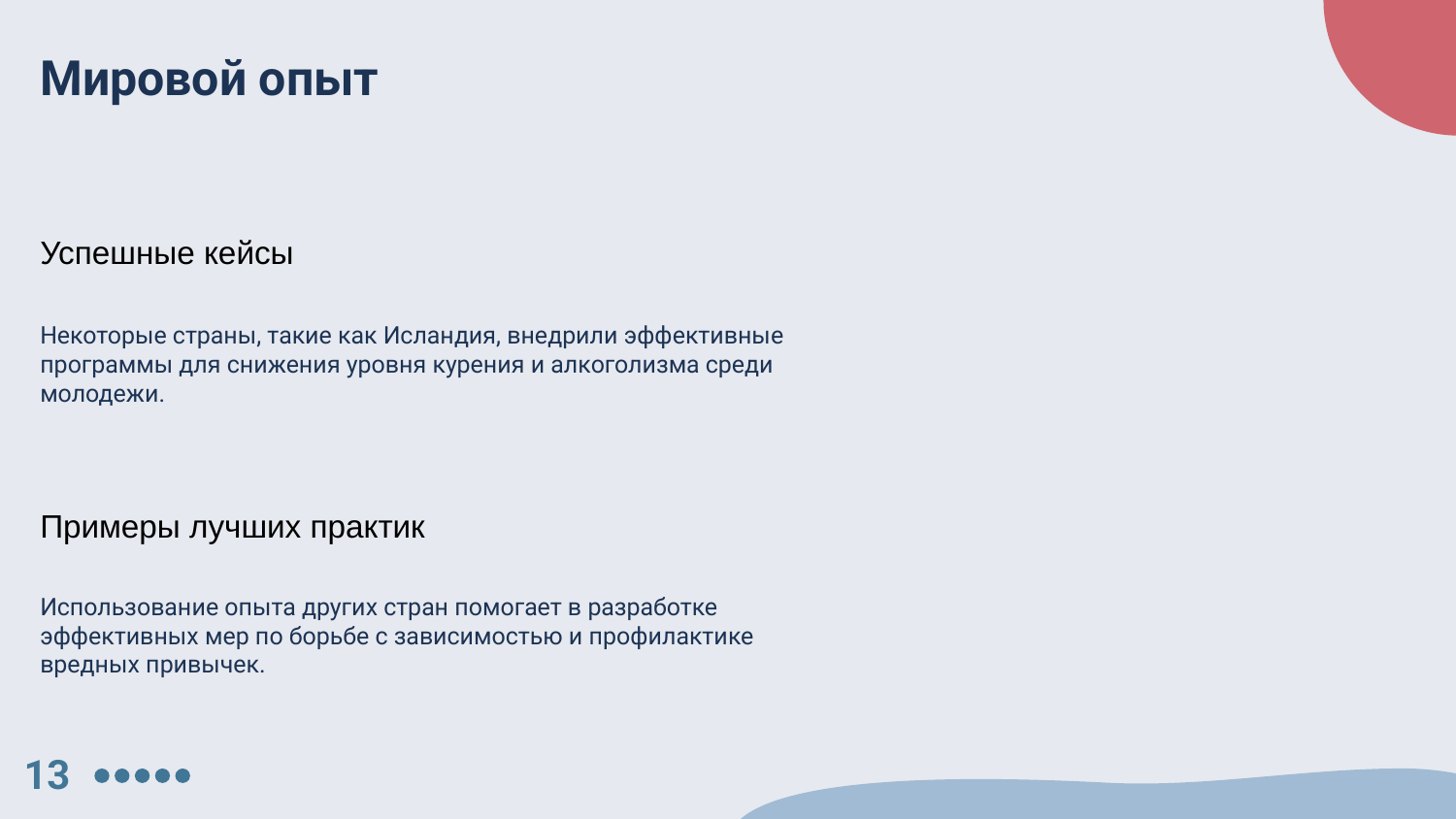

# Мировой опыт

Успешные кейсы

Некоторые страны, такие как Исландия, внедрили эффективные программы для снижения уровня курения и алкоголизма среди молодежи.

Примеры лучших практик

Использование опыта других стран помогает в разработке эффективных мер по борьбе с зависимостью и профилактике вредных привычек.

13